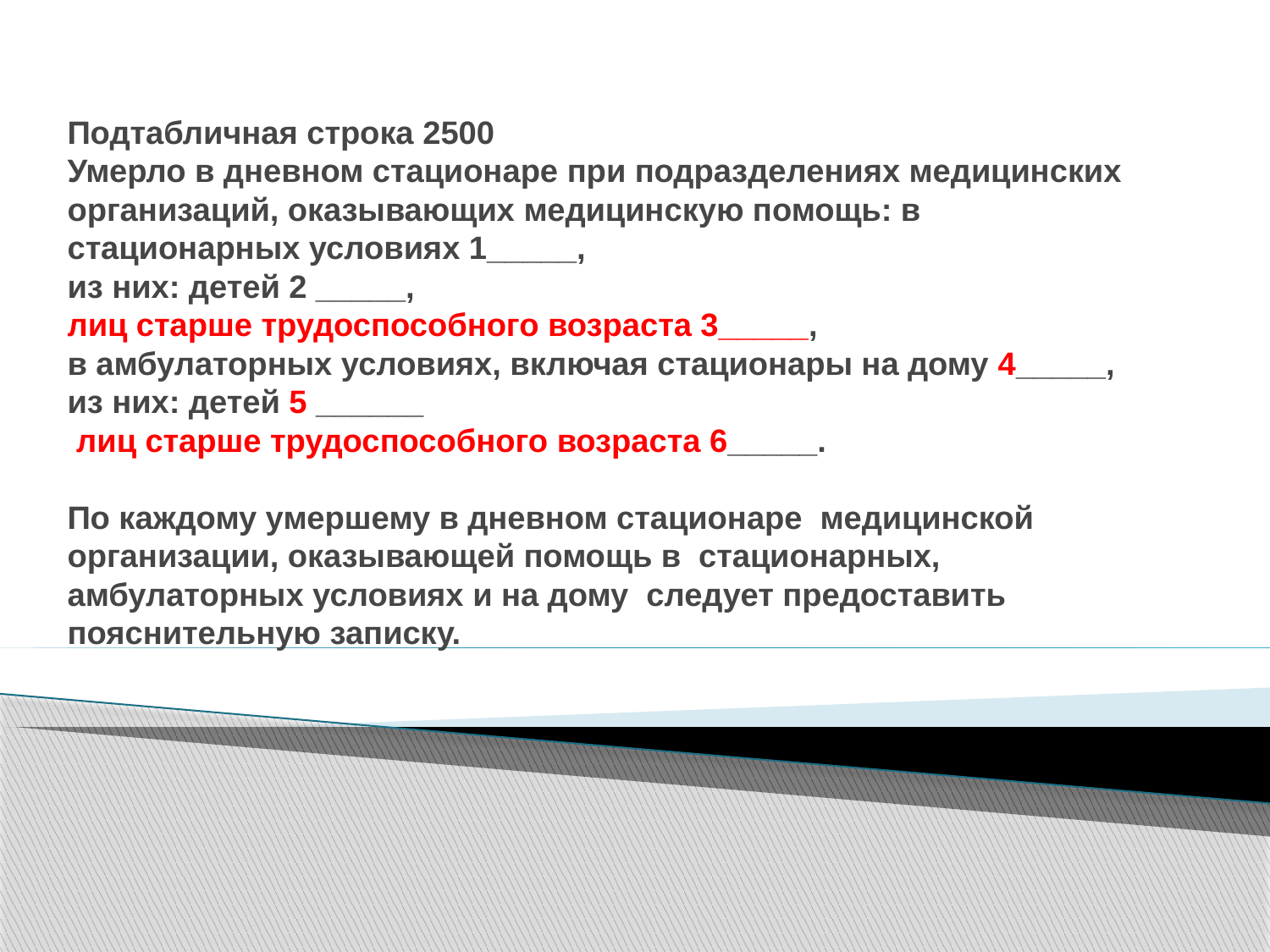

# Подтабличная строка 2500 Умерло в дневном стационаре при подразделениях медицинских организаций, оказывающих медицинскую помощь: в стационарных условиях 1_____, из них: детей 2 _____, лиц старше трудоспособного возраста 3_____, в амбулаторных условиях, включая стационары на дому 4_____, из них: детей 5 ______ лиц старше трудоспособного возраста 6_____. По каждому умершему в дневном стационаре  медицинской организации, оказывающей помощь в  стационарных, амбулаторных условиях и на дому  следует предоставить пояснительную записку.